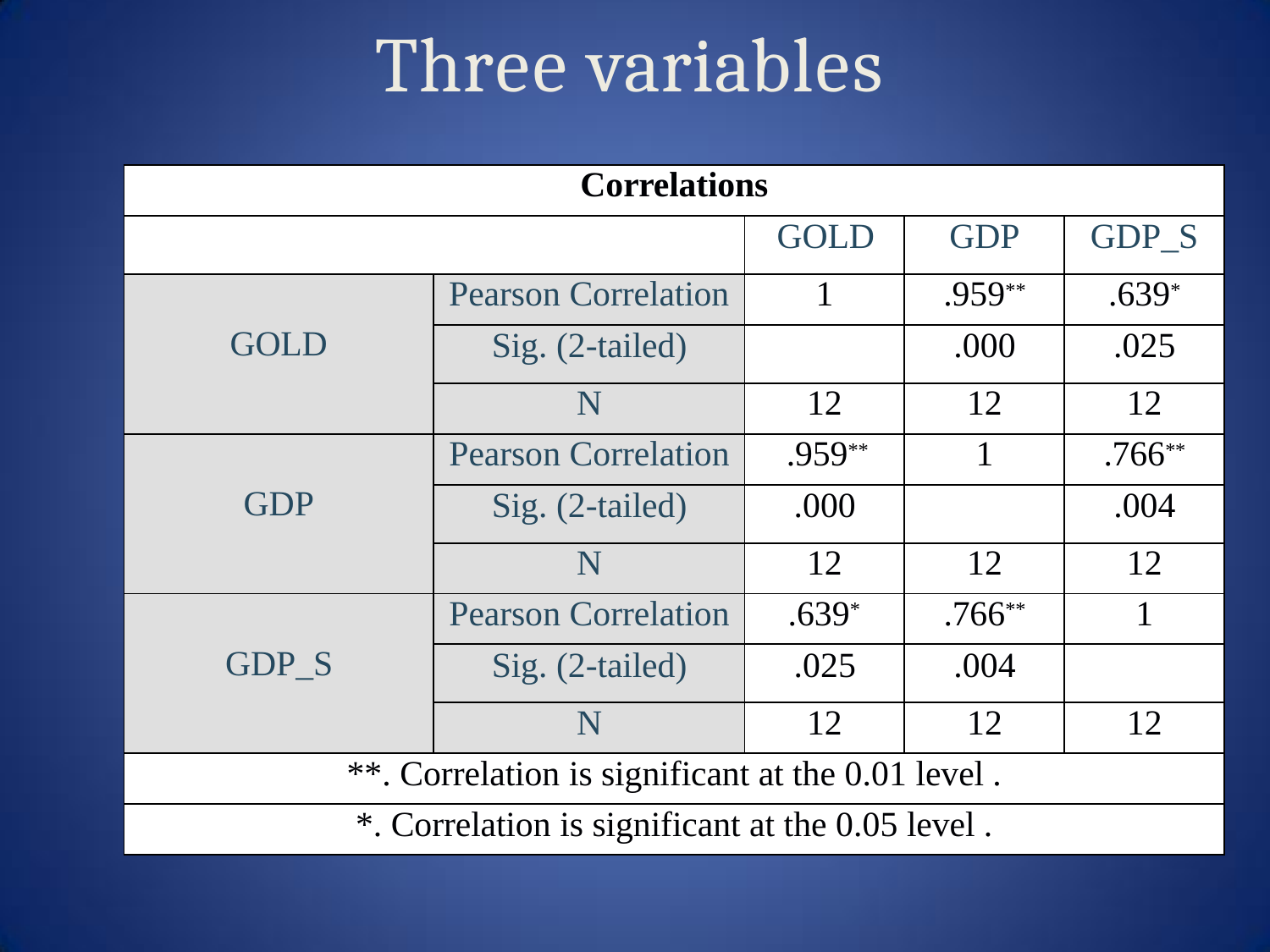

# Three variables
| Correlations |  |  |  |  |
| --- | --- | --- | --- | --- |
|  |  | GOLD | GDP | GDP\_S |
| GOLD | Pearson Correlation | 1 | .959\*\* | .639\* |
|  | Sig. (2-tailed) |  | .000 | .025 |
|  | N | 12 | 12 | 12 |
| GDP | Pearson Correlation | .959\*\* | 1 | .766\*\* |
|  | Sig. (2-tailed) | .000 |  | .004 |
|  | N | 12 | 12 | 12 |
| GDP\_S | Pearson Correlation | .639\* | .766\*\* | 1 |
|  | Sig. (2-tailed) | .025 | .004 |  |
|  | N | 12 | 12 | 12 |
| \*\*. Correlation is significant at the 0.01 level . |  |  |  |  |
| \*. Correlation is significant at the 0.05 level . |  |  |  |  |